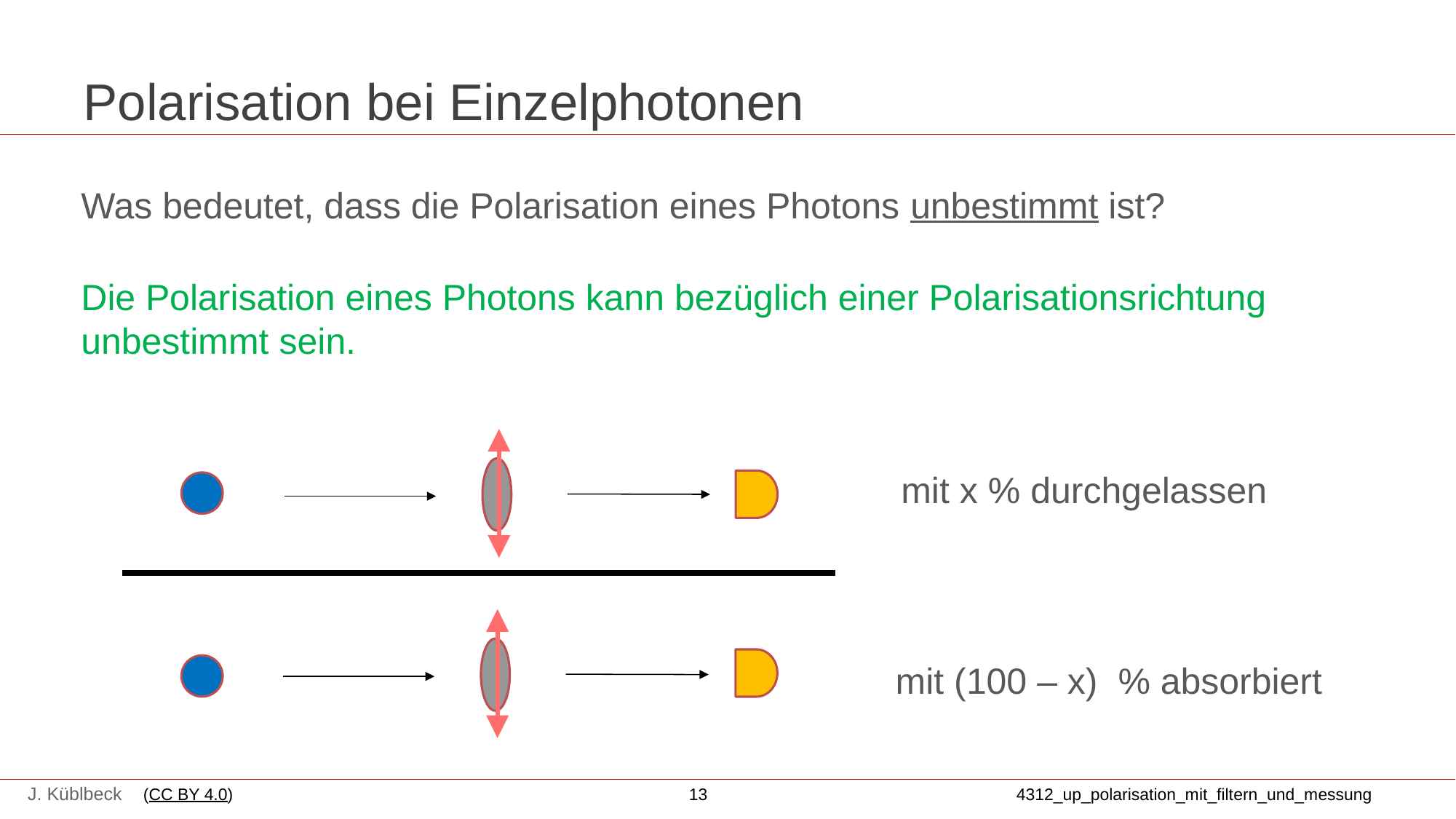

# Polarisation bei Einzelphotonen
Was bedeutet, dass die Polarisation eines Photons unbestimmt ist?
Die Polarisation eines Photons kann bezüglich einer Polarisationsrichtung unbestimmt sein.

mit x % durchgelassen

mit (100 – x)  % absorbiert